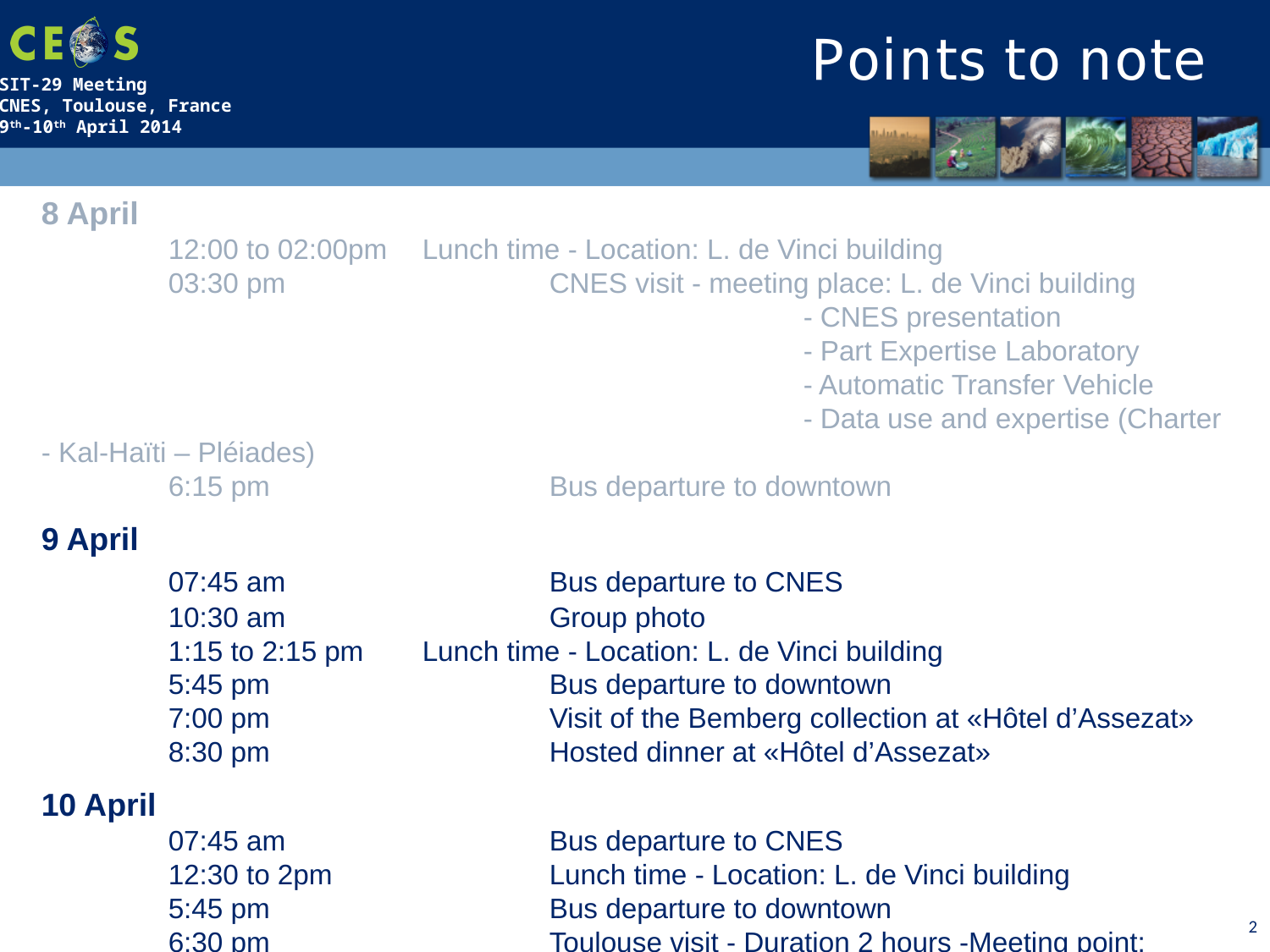

Points to note
8 April
	12:00 to 02:00pm	Lunch time - Location: L. de Vinci building
	03:30 pm			CNES visit - meeting place: L. de Vinci building
						- CNES presentation
    						- Part Expertise Laboratory
    						- Automatic Transfer Vehicle
    						- Data use and expertise (Charter - Kal-Haïti – Pléiades)
 	6:15 pm 			Bus departure to downtown
9 April
	07:45 am			Bus departure to CNES
	10:30 am			Group photo
  	1:15 to 2:15 pm	Lunch time - Location: L. de Vinci building
  	5:45 pm			Bus departure to downtown
  	7:00 pm			Visit of the Bemberg collection at «Hôtel d’Assezat»
  	8:30 pm			Hosted dinner at «Hôtel d’Assezat»
10 April
  	07:45 am			Bus departure to CNES
 	12:30 to 2pm 		Lunch time - Location: L. de Vinci building
	5:45 pm			Bus departure to downtown
 	6:30 pm			Toulouse visit - Duration 2 hours -Meeting point: Capitole
2